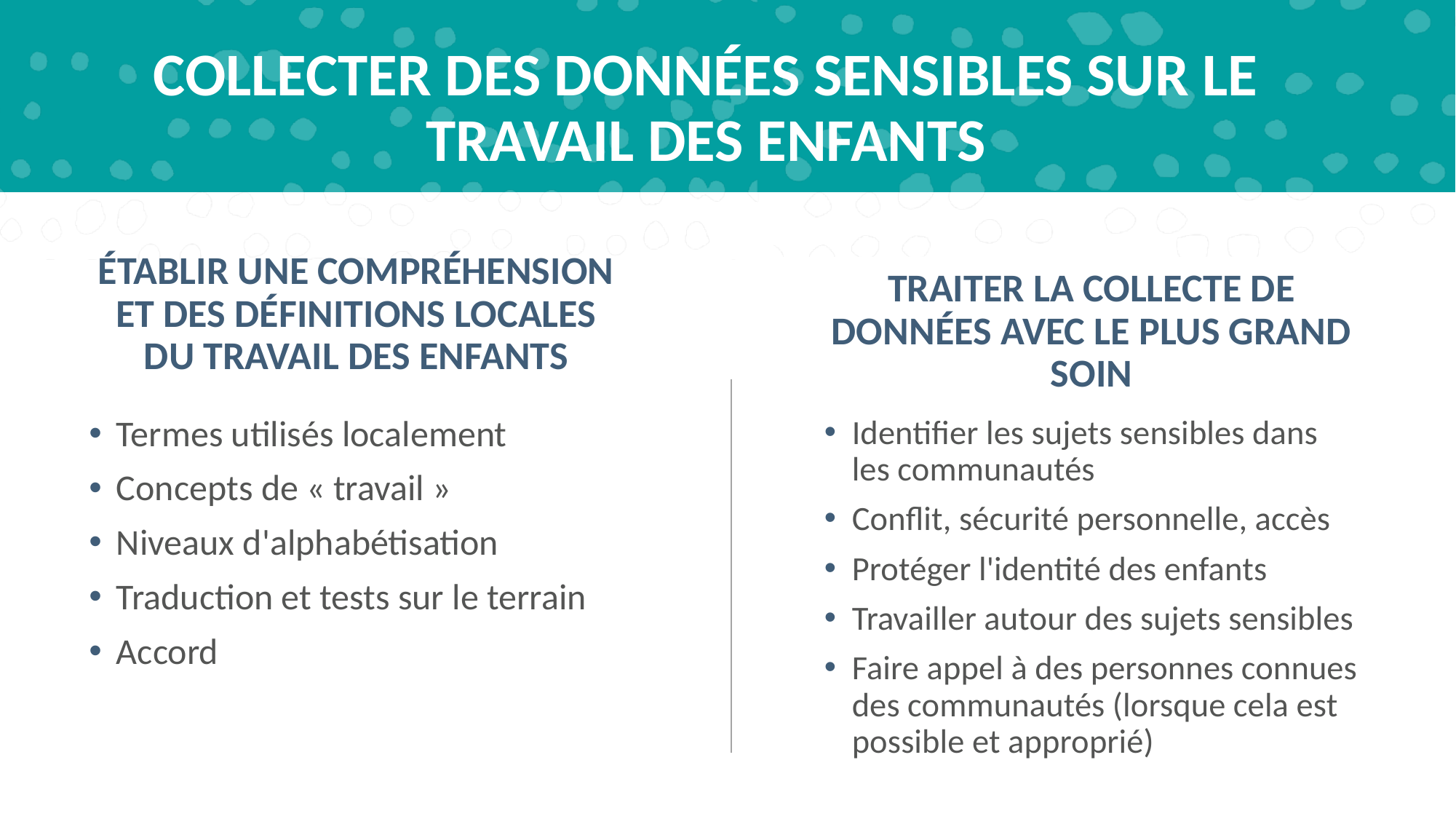

# COLLECTER DES DONNÉES SENSIBLES SUR LE TRAVAIL DES ENFANTS
ÉTABLIR UNE COMPRÉHENSION ET DES DÉFINITIONS LOCALES DU TRAVAIL DES ENFANTS
TRAITER LA COLLECTE DE DONNÉES AVEC LE PLUS GRAND SOIN
Identifier les sujets sensibles dans les communautés
Conflit, sécurité personnelle, accès
Protéger l'identité des enfants
Travailler autour des sujets sensibles
Faire appel à des personnes connues des communautés (lorsque cela est possible et approprié)
Termes utilisés localement
Concepts de « travail »
Niveaux d'alphabétisation
Traduction et tests sur le terrain
Accord